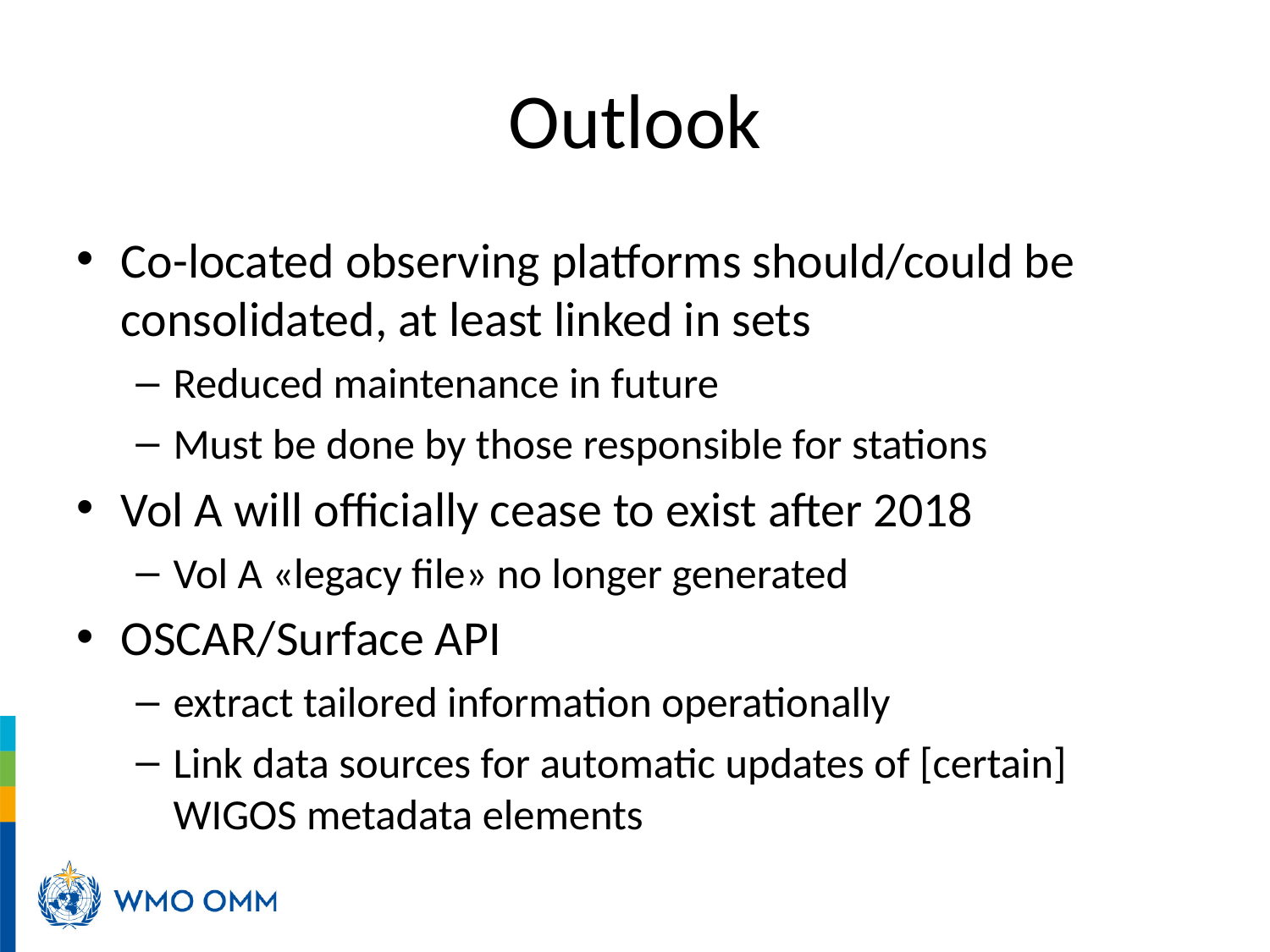

# Outlook
Co-located observing platforms should/could be consolidated, at least linked in sets
Reduced maintenance in future
Must be done by those responsible for stations
Vol A will officially cease to exist after 2018
Vol A «legacy file» no longer generated
OSCAR/Surface API
extract tailored information operationally
Link data sources for automatic updates of [certain] WIGOS metadata elements